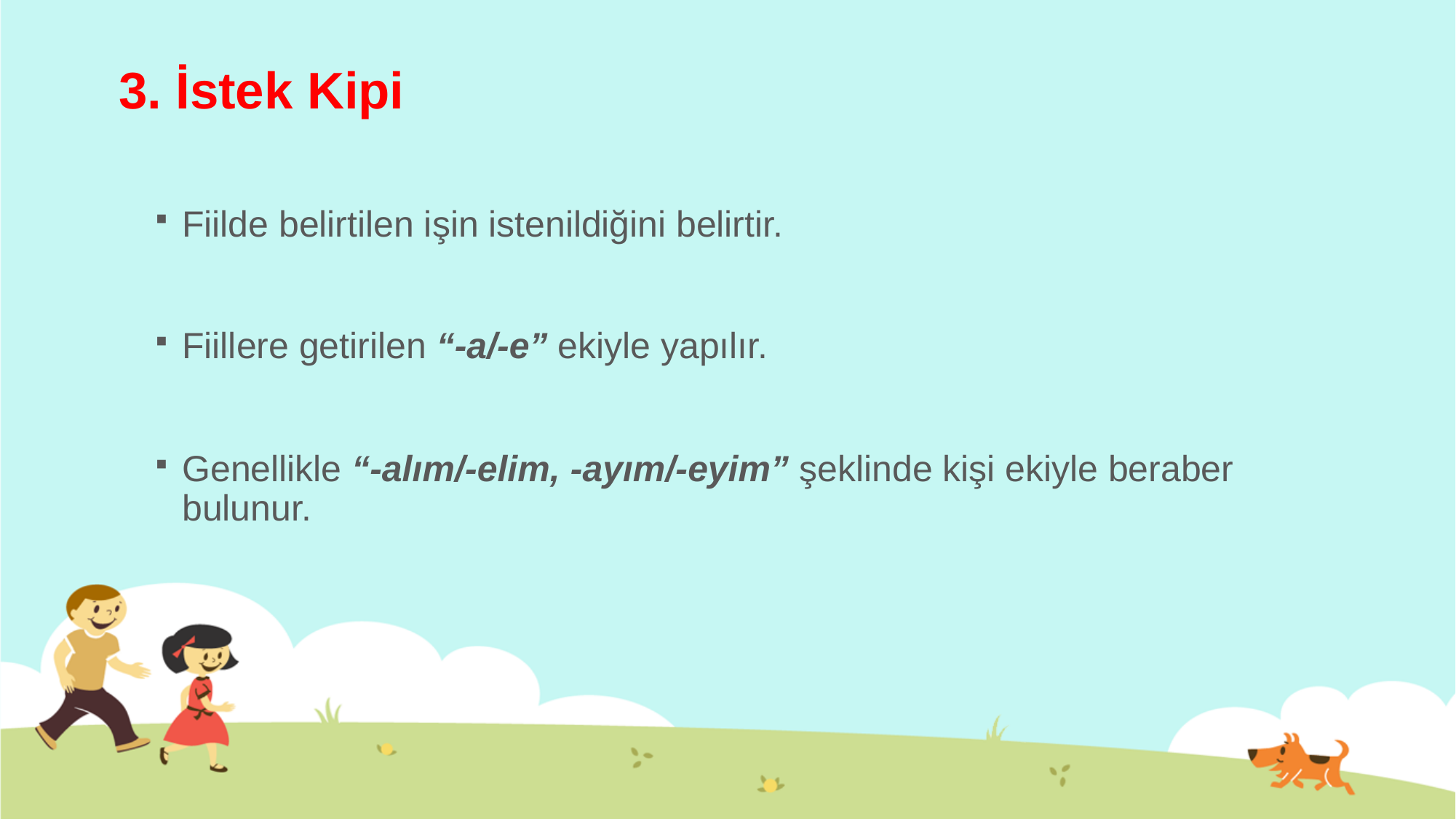

# 3. İstek Kipi
Fiilde belirtilen işin istenildiğini belirtir.
Fiillere getirilen “-a/-e” ekiyle yapılır.
Genellikle “-alım/-elim, -ayım/-eyim” şeklinde kişi ekiyle beraber bulunur.